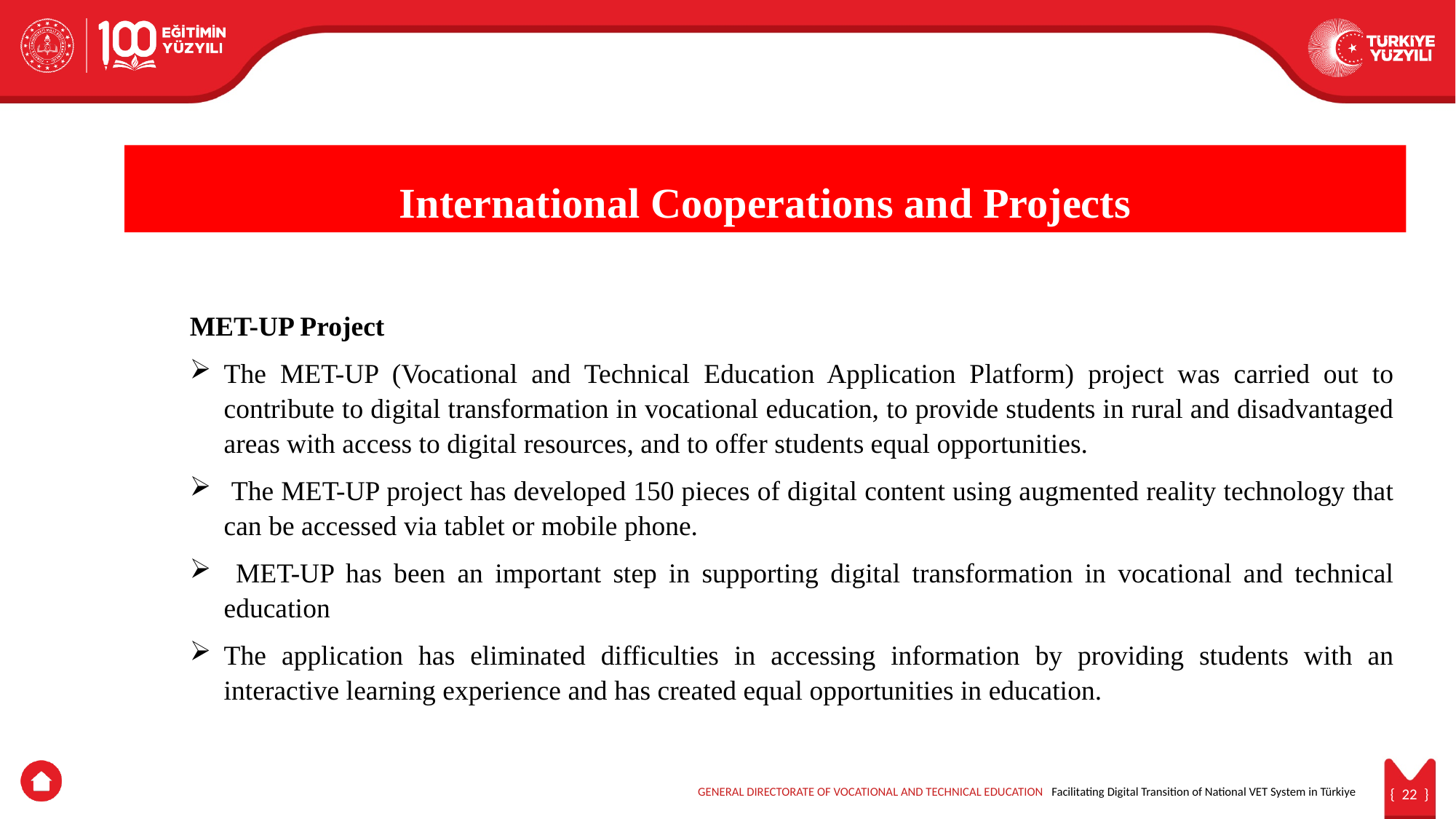

International Cooperations and Projects

MET-UP Project
The MET-UP (Vocational and Technical Education Application Platform) project was carried out to contribute to digital transformation in vocational education, to provide students in rural and disadvantaged areas with access to digital resources, and to offer students equal opportunities.
 The MET-UP project has developed 150 pieces of digital content using augmented reality technology that can be accessed via tablet or mobile phone.
 MET-UP has been an important step in supporting digital transformation in vocational and technical education
The application has eliminated difficulties in accessing information by providing students with an interactive learning experience and has created equal opportunities in education.
GENERAL DIRECTORATE OF VOCATIONAL AND TECHNICAL EDUCATION   Facilitating Digital Transition of National VET System in Türkiye